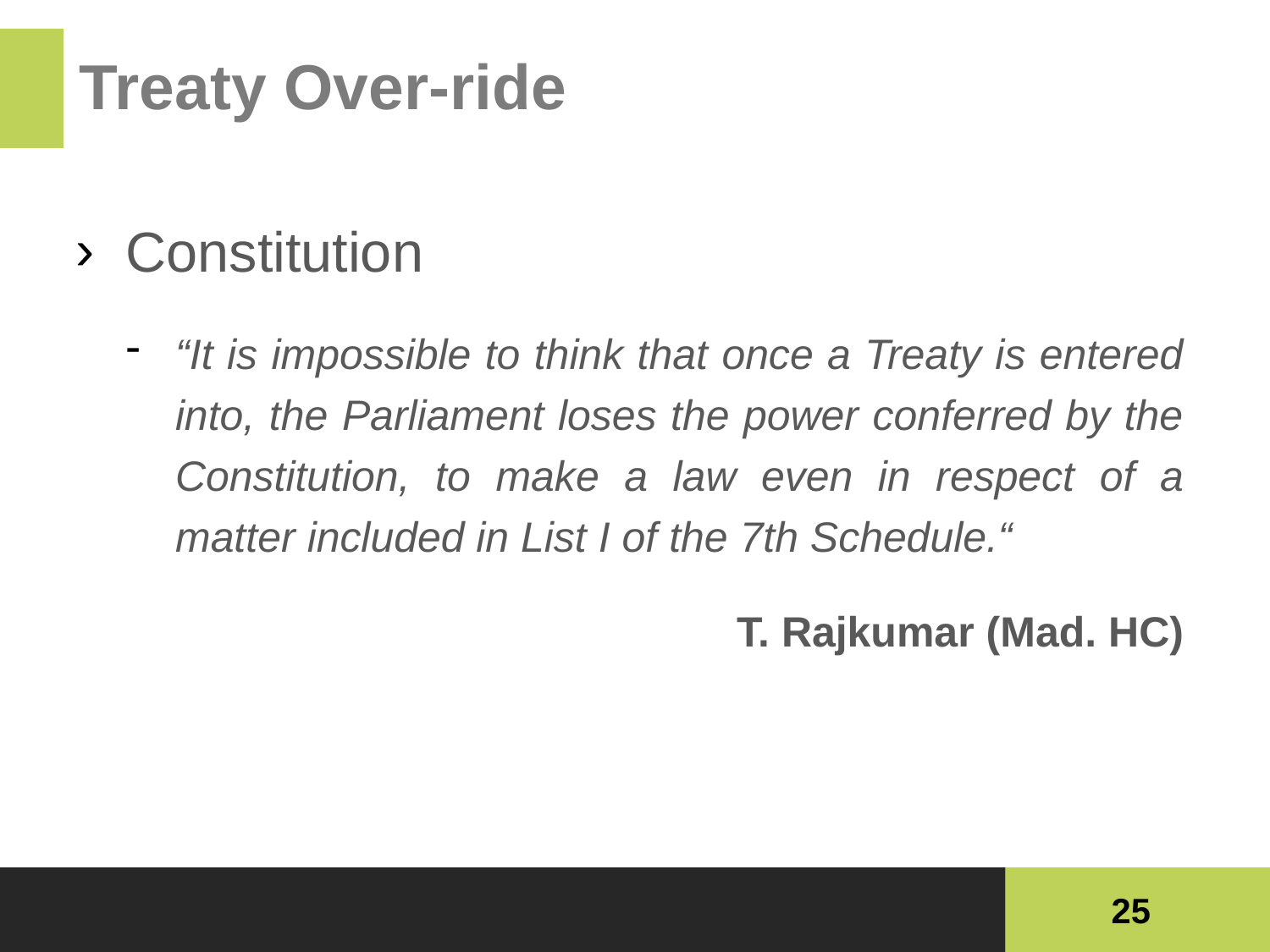

# Treaty Over-ride
Constitution
“It is impossible to think that once a Treaty is entered into, the Parliament loses the power conferred by the Constitution, to make a law even in respect of a matter included in List I of the 7th Schedule.“
T. Rajkumar (Mad. HC)